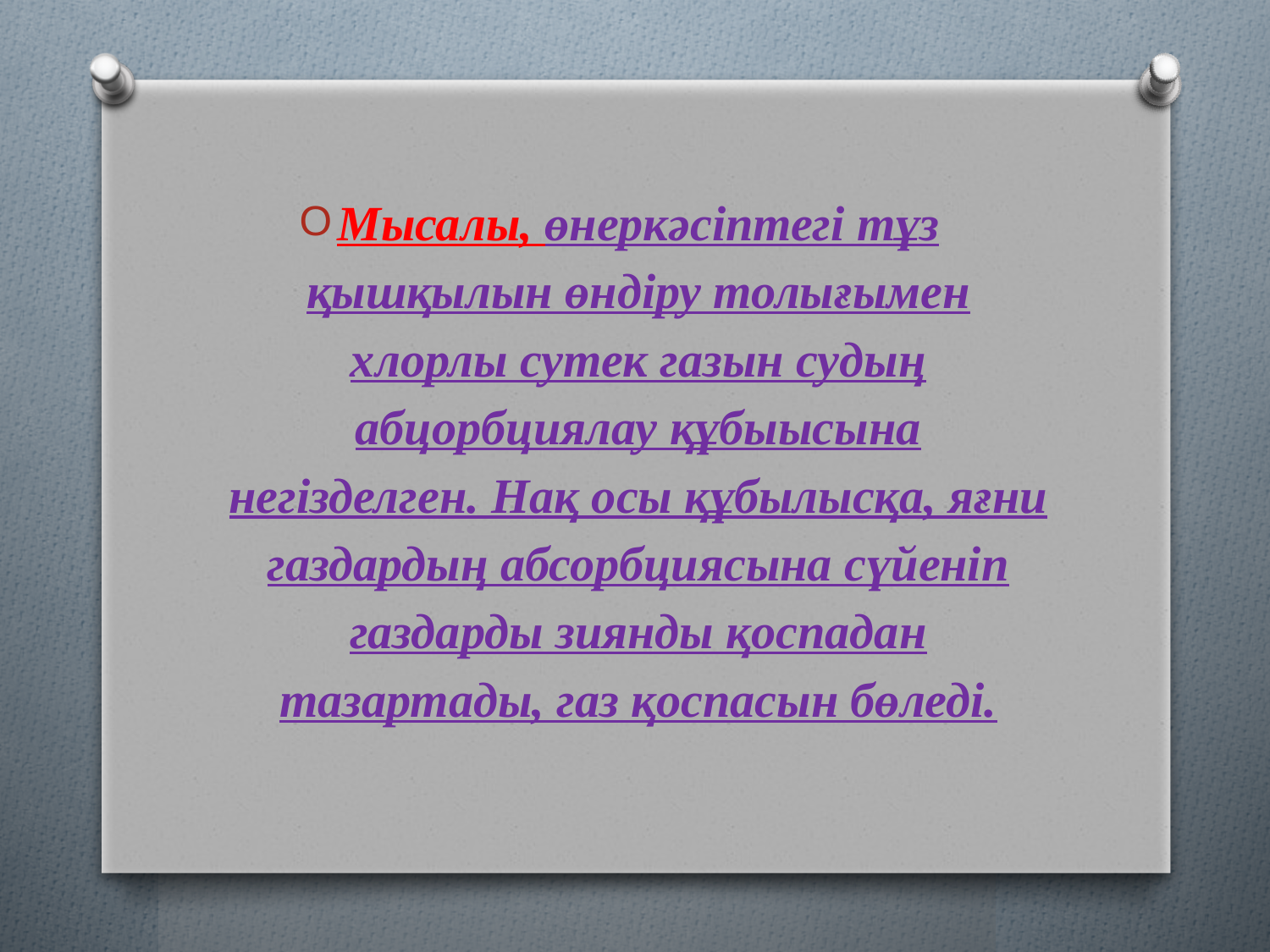

Мысалы, өнеркәсіптегі тұз қышқылын өндіру толығымен хлорлы сутек газын судың абцорбциялау құбыысына негізделген. Нақ осы құбылысқа, яғни газдардың абсорбциясына сүйеніп газдарды зиянды қоспадан тазартады, газ қоспасын бөледі.